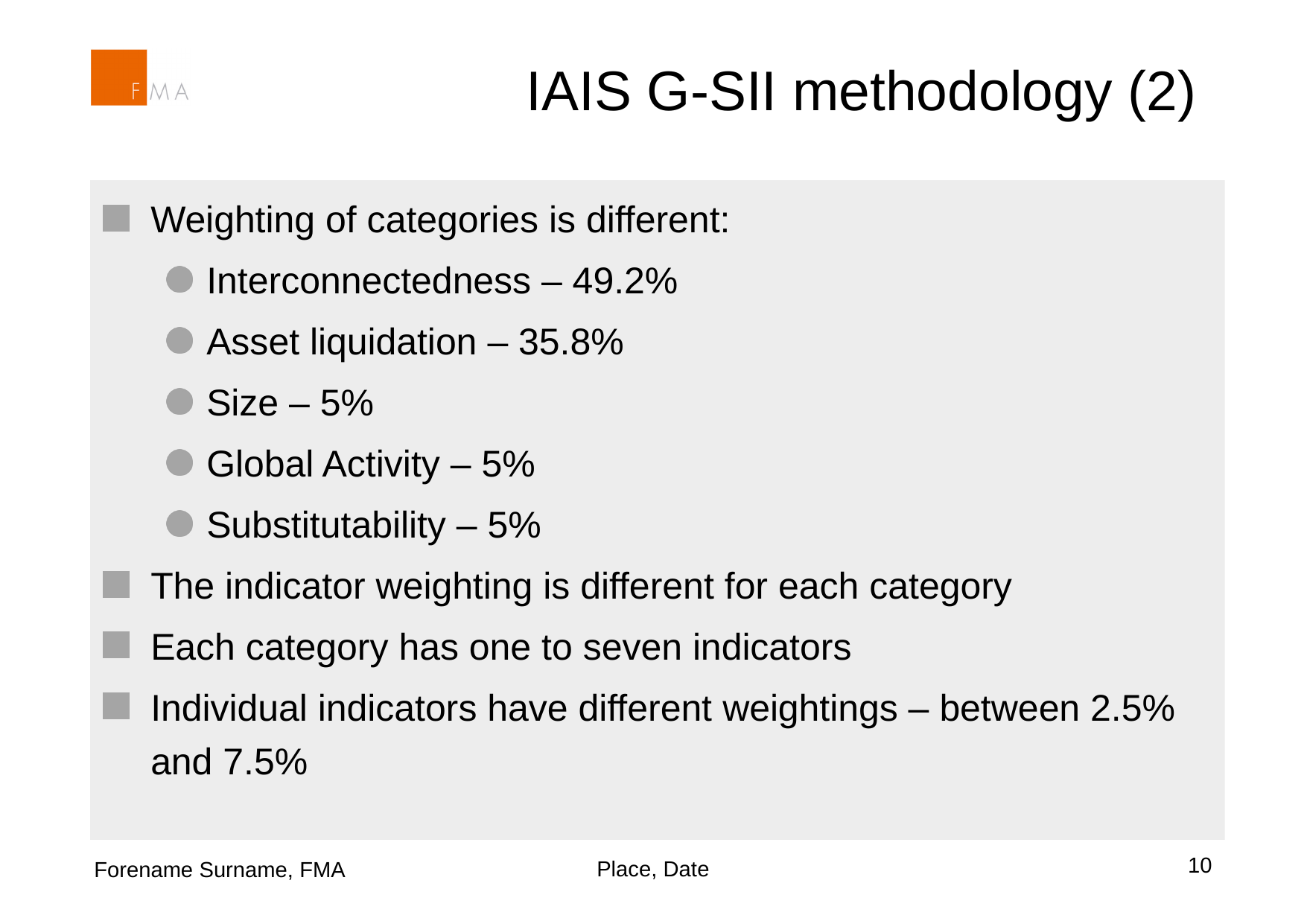

# IAIS G-SII methodology (2)
Weighting of categories is different:
Interconnectedness – 49.2%
Asset liquidation – 35.8%
Size – 5%
Global Activity – 5%
Substitutability – 5%
The indicator weighting is different for each category
Each category has one to seven indicators
Individual indicators have different weightings – between 2.5% and 7.5%

Forename Surname, FMA
10
Place, Date